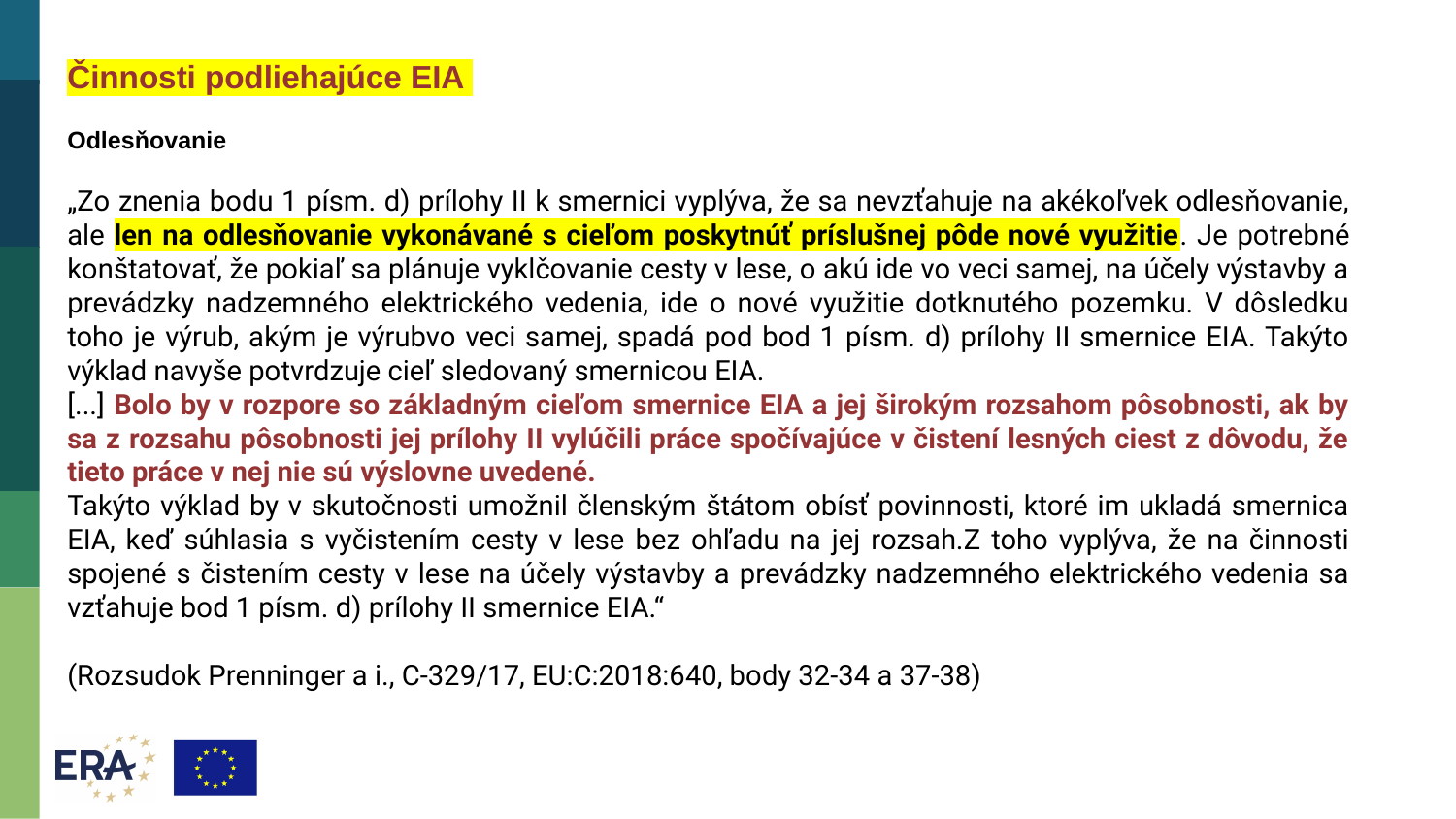

Činnosti podliehajúce EIA

Odlesňovanie

„Zo znenia bodu 1 písm. d) prílohy II k smernici vyplýva, že sa nevzťahuje na akékoľvek odlesňovanie, ale len na odlesňovanie vykonávané s cieľom poskytnúť príslušnej pôde nové využitie. Je potrebné konštatovať, že pokiaľ sa plánuje vyklčovanie cesty v lese, o akú ide vo veci samej, na účely výstavby a prevádzky nadzemného elektrického vedenia, ide o nové využitie dotknutého pozemku. V dôsledku toho je výrub, akým je výrubvo veci samej, spadá pod bod 1 písm. d) prílohy II smernice EIA. Takýto výklad navyše potvrdzuje cieľ sledovaný smernicou EIA.
[...] Bolo by v rozpore so základným cieľom smernice EIA a jej širokým rozsahom pôsobnosti, ak by sa z rozsahu pôsobnosti jej prílohy II vylúčili práce spočívajúce v čistení lesných ciest z dôvodu, že tieto práce v nej nie sú výslovne uvedené.
Takýto výklad by v skutočnosti umožnil členským štátom obísť povinnosti, ktoré im ukladá smernica EIA, keď súhlasia s vyčistením cesty v lese bez ohľadu na jej rozsah.Z toho vyplýva, že na činnosti spojené s čistením cesty v lese na účely výstavby a prevádzky nadzemného elektrického vedenia sa vzťahuje bod 1 písm. d) prílohy II smernice EIA.“

(Rozsudok Prenninger a i., C-329/17, EU:C:2018:640, body 32-34 a 37-38)